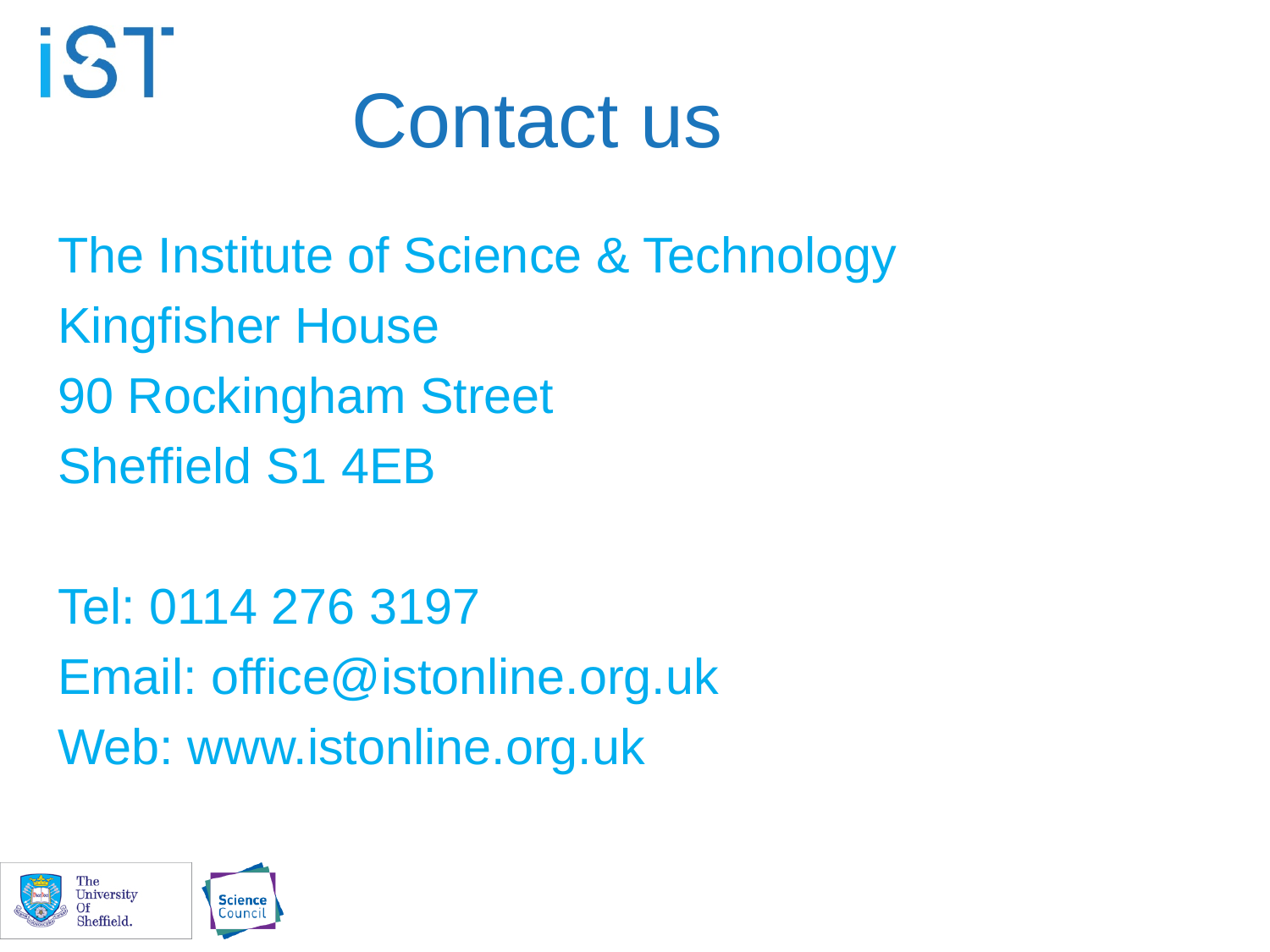

# Contact us
The Institute of Science & Technology
Kingfisher House
90 Rockingham Street
Sheffield S1 4EB

Tel: 0114 276 3197
Email: office@istonline.org.uk
Web: www.istonline.org.uk